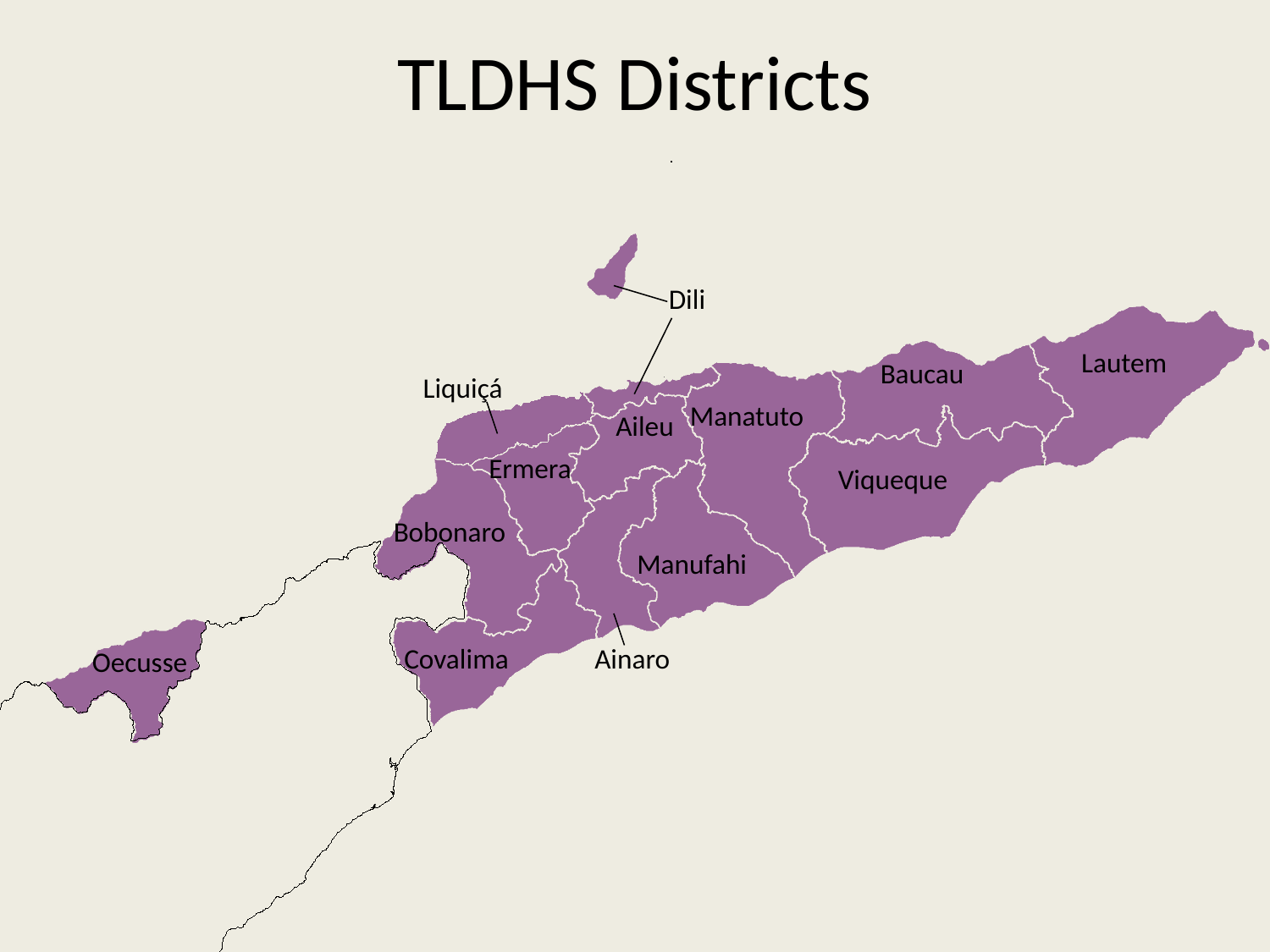

# TLDHS Districts

Dili
Lautem
Baucau
Liquiçá

Manatuto
Aileu
Ermera
Viqueque

Bobonaro
Manufahi

Covalima
Ainaro
Oecusse